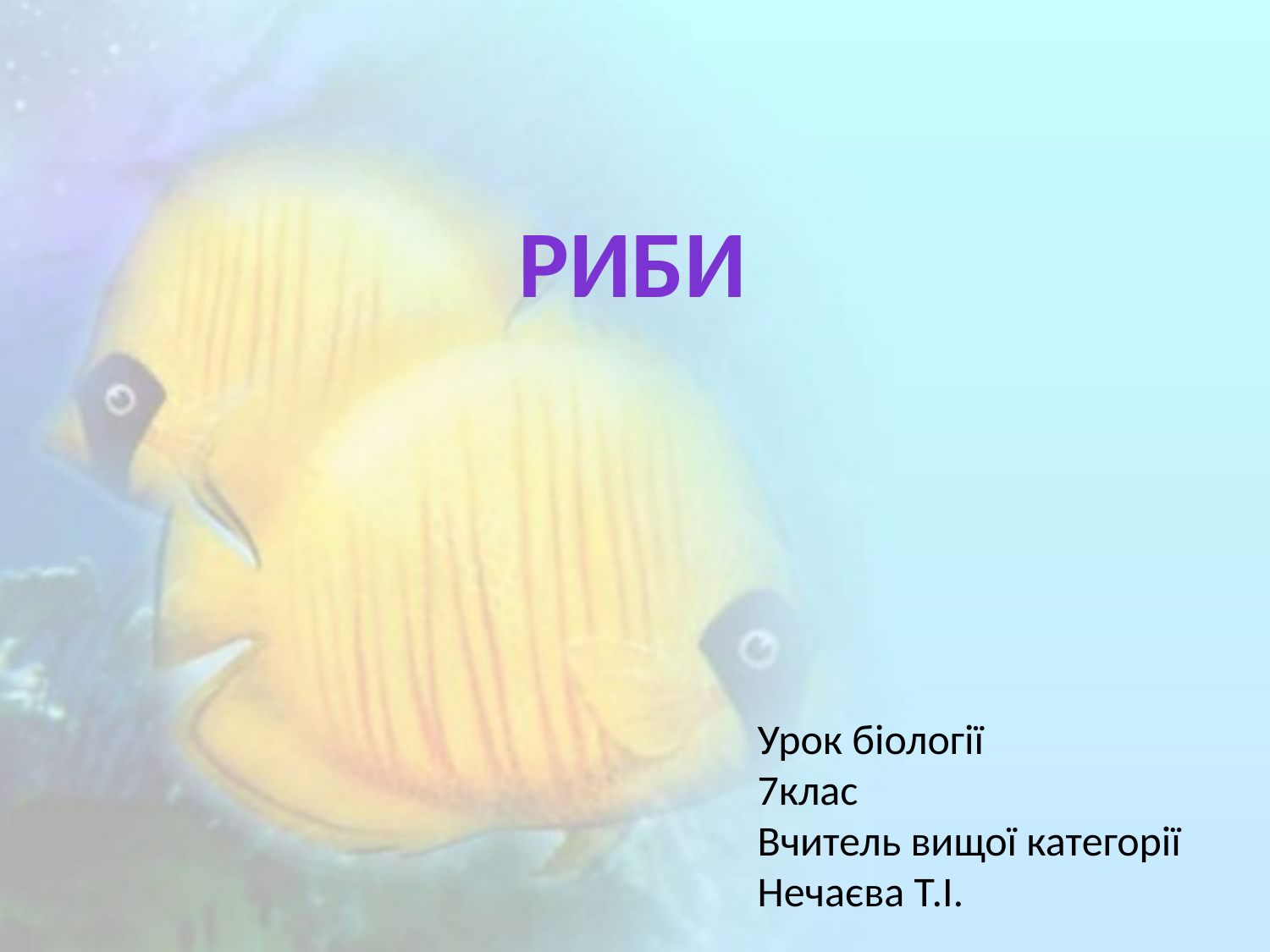

РИБИ
Урок біології
7клас
Вчитель вищої категорії
Нечаєва Т.І.